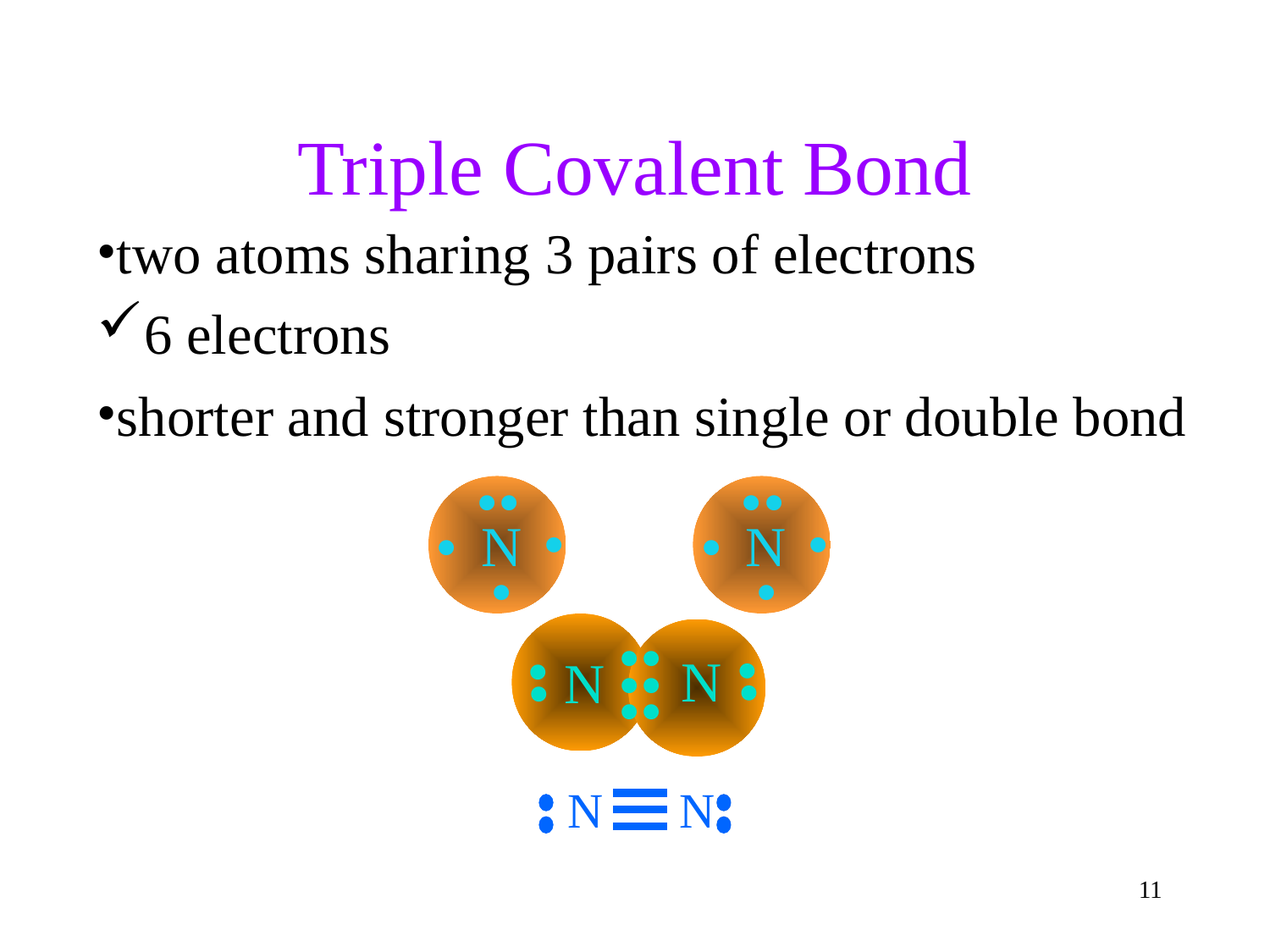

Triple Covalent Bond
two atoms sharing 3 pairs of electrons
6 electrons
shorter and stronger than single or double bond
••

•
•
N
•
••

•
•
N
•

N
••
N
••
••
••
••
N
N

11